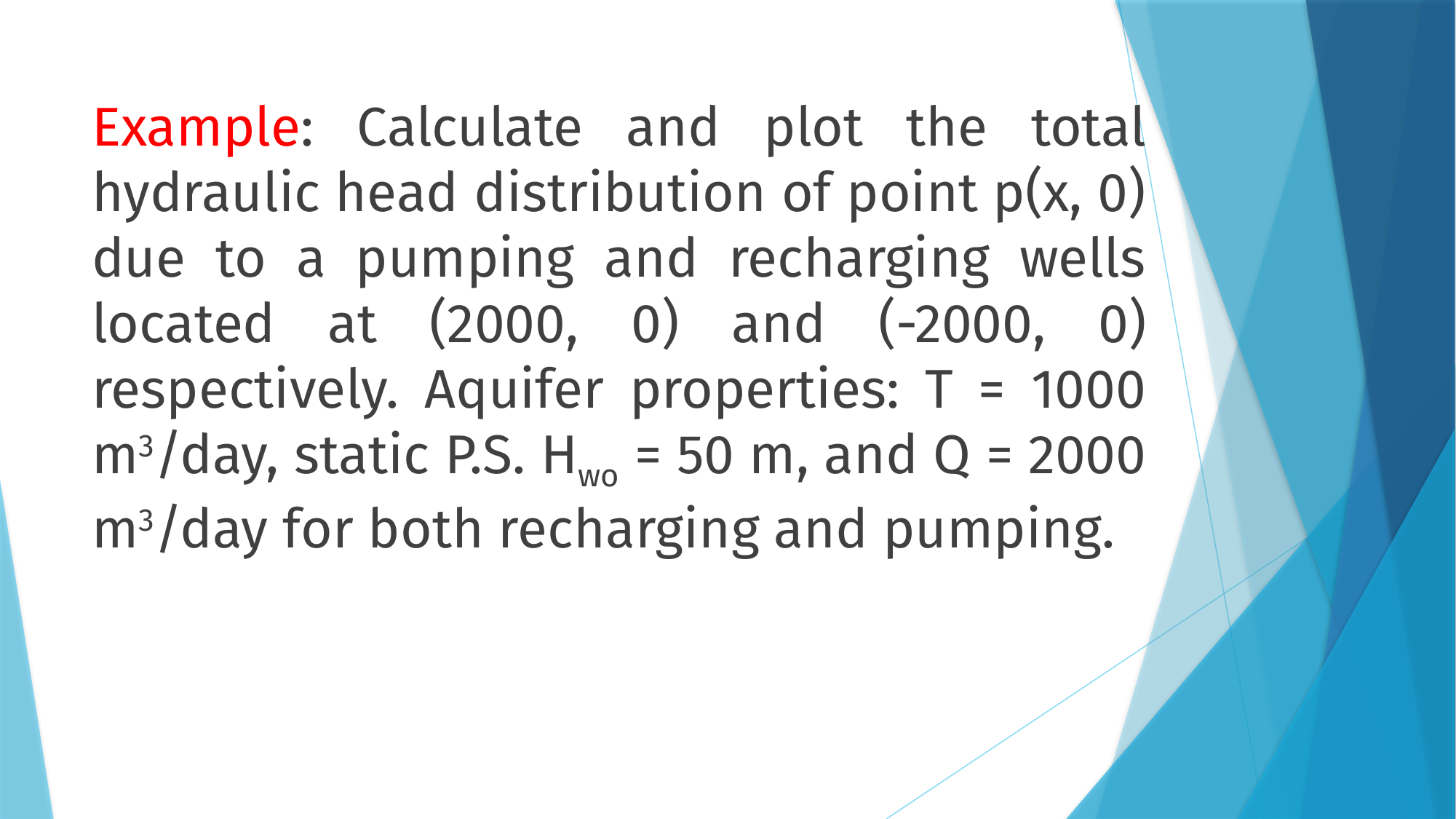

Example: Calculate and plot the total hydraulic head distribution of point p(x, 0) due to a pumping and recharging wells located at (2000, 0) and (-2000, 0) respectively. Aquifer properties: T = 1000 m3/day, static P.S. Hwo = 50 m, and Q = 2000 m3/day for both recharging and pumping.